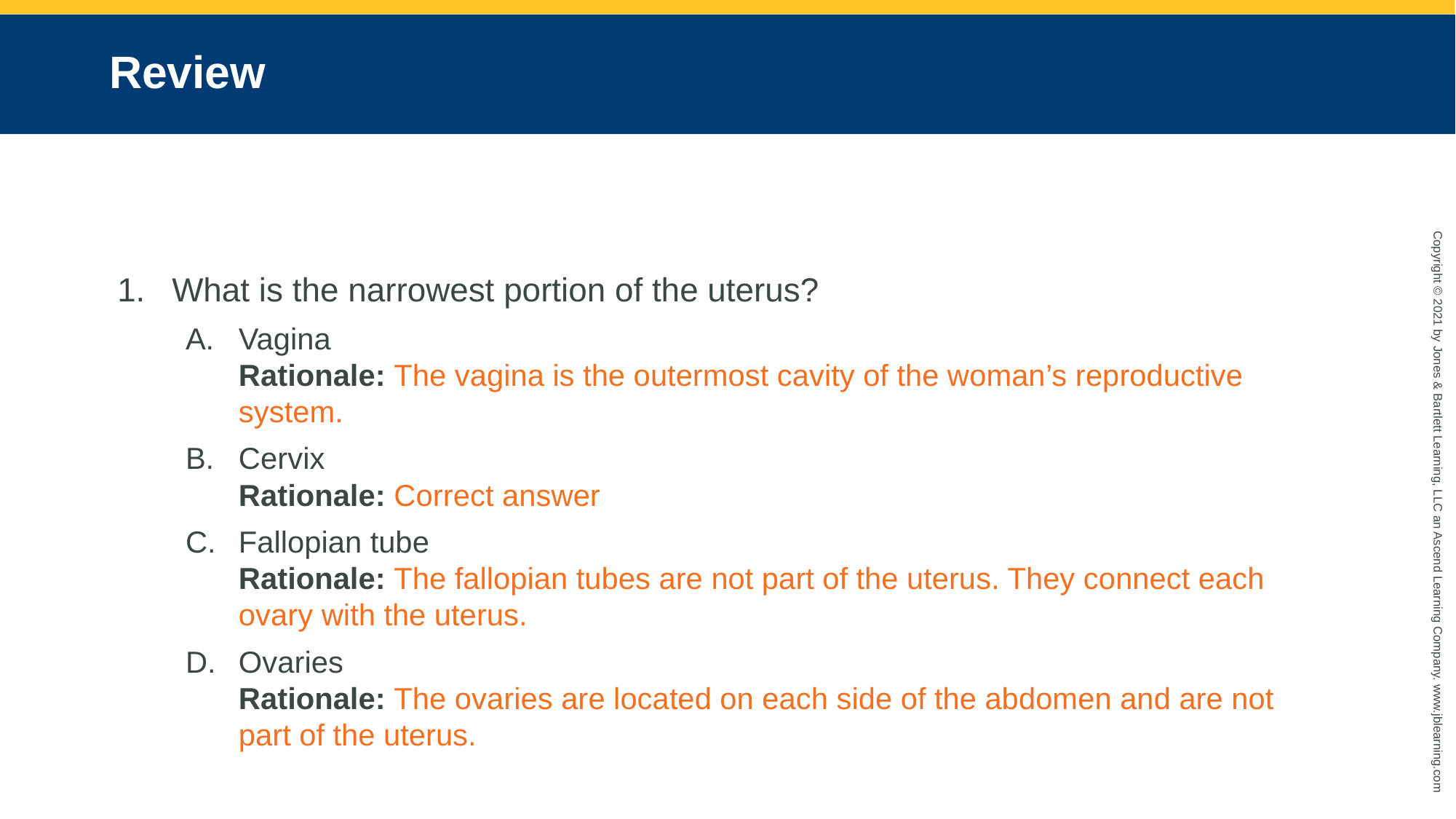

# Review
What is the narrowest portion of the uterus?
Vagina
Rationale: The vagina is the outermost cavity of the woman’s reproductive system.
Cervix
Rationale: Correct answer
Fallopian tube
Rationale: The fallopian tubes are not part of the uterus. They connect each ovary with the uterus.
Ovaries
Rationale: The ovaries are located on each side of the abdomen and are not part of the uterus.